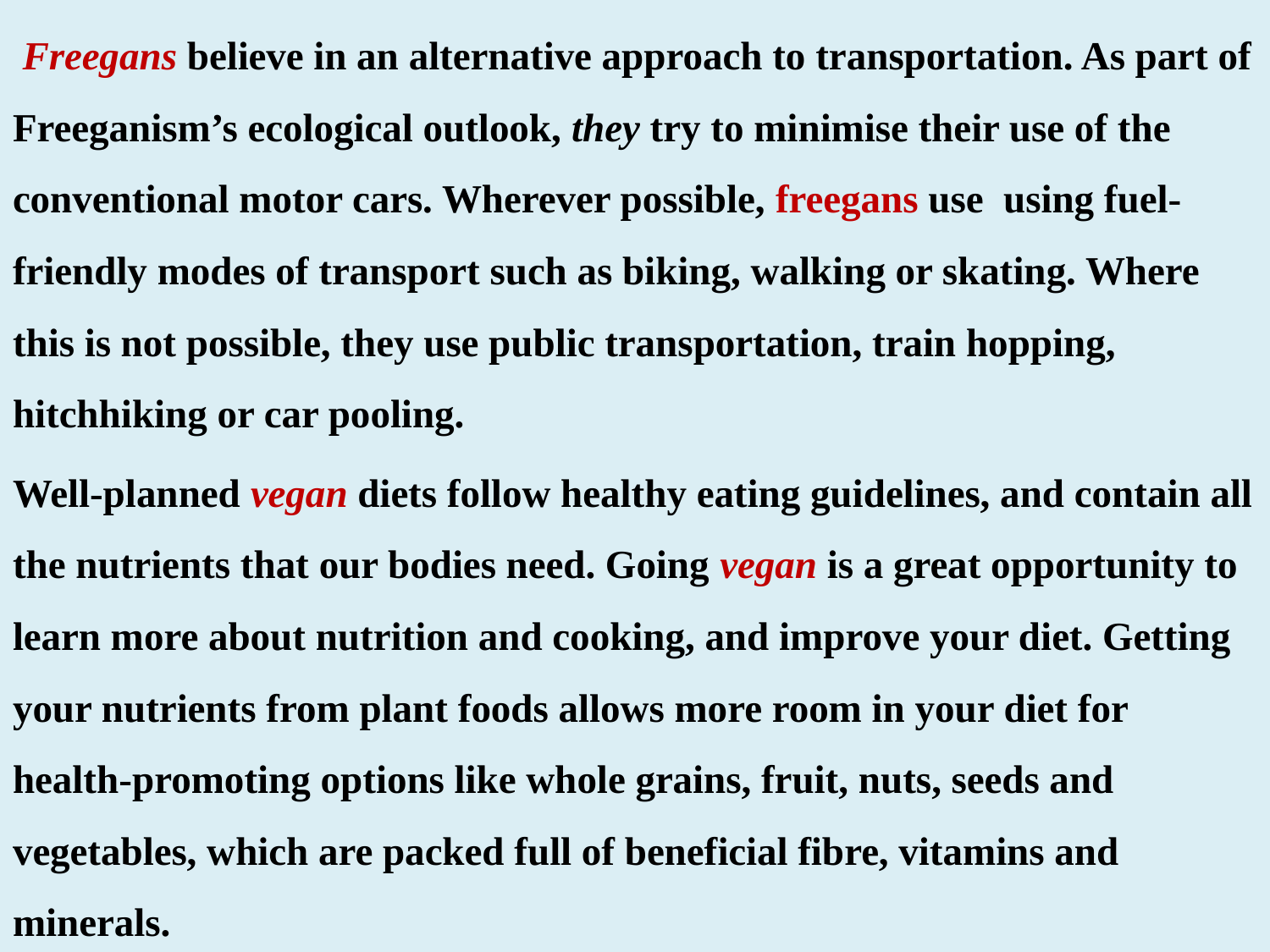

Freegans believe in an alternative approach to transportation. As part of Freeganism’s ecological outlook, they try to minimise their use of the conventional motor cars. Wherever possible, freegans use  using fuel-friendly modes of transport such as biking, walking or skating. Where this is not possible, they use public transportation, train hopping, hitchhiking or car pooling.
Well-planned vegan diets follow healthy eating guidelines, and contain all the nutrients that our bodies need. Going vegan is a great opportunity to learn more about nutrition and cooking, and improve your diet. Getting your nutrients from plant foods allows more room in your diet for health-promoting options like whole grains, fruit, nuts, seeds and vegetables, which are packed full of beneficial fibre, vitamins and minerals.